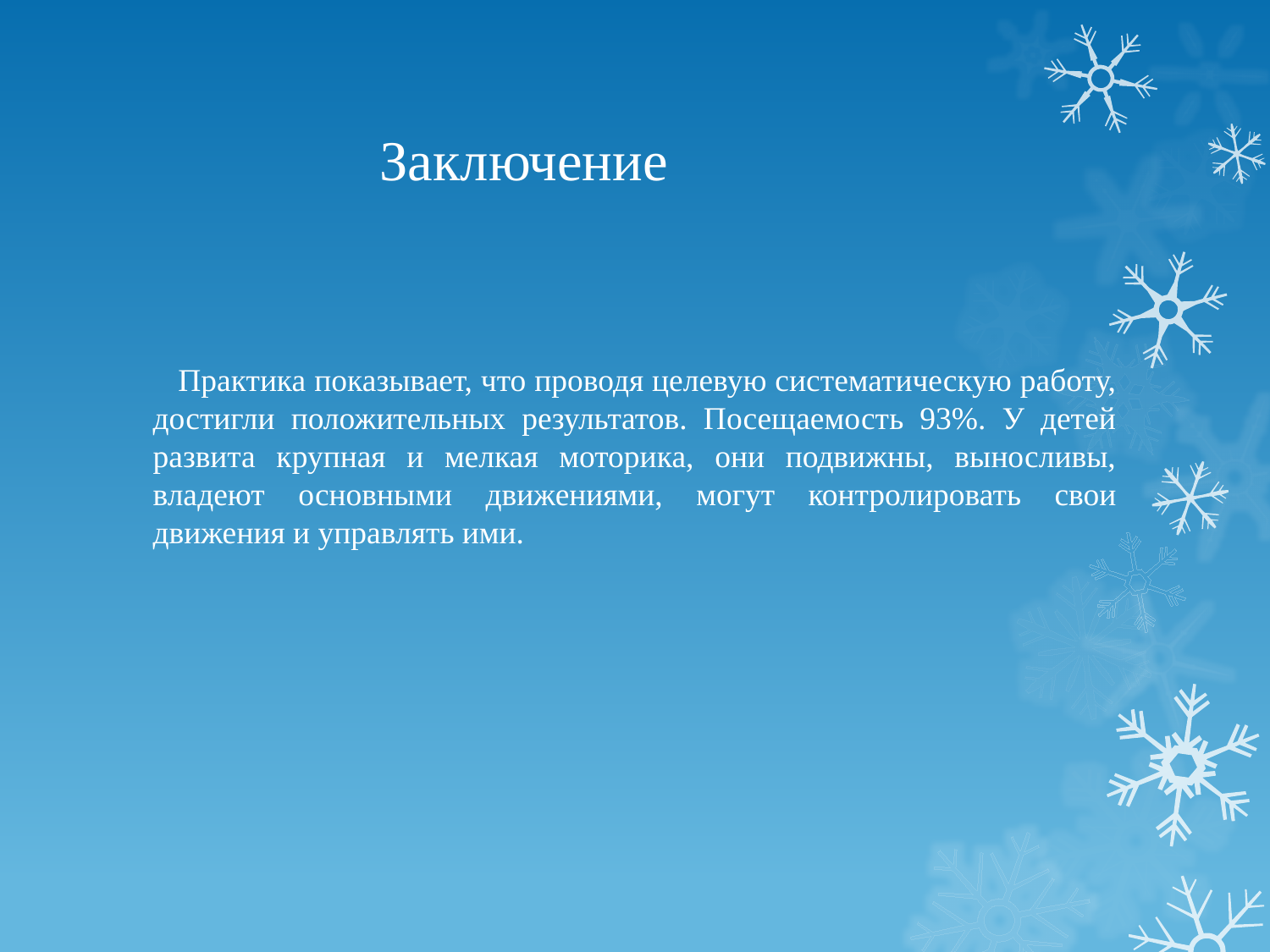

# Заключение
   Практика показывает, что проводя целевую систематическую работу, достигли положительных результатов. Посещаемость 93%. У детей развита крупная и мелкая моторика, они подвижны, выносливы, владеют основными движениями, могут контролировать свои движения и управлять ими.